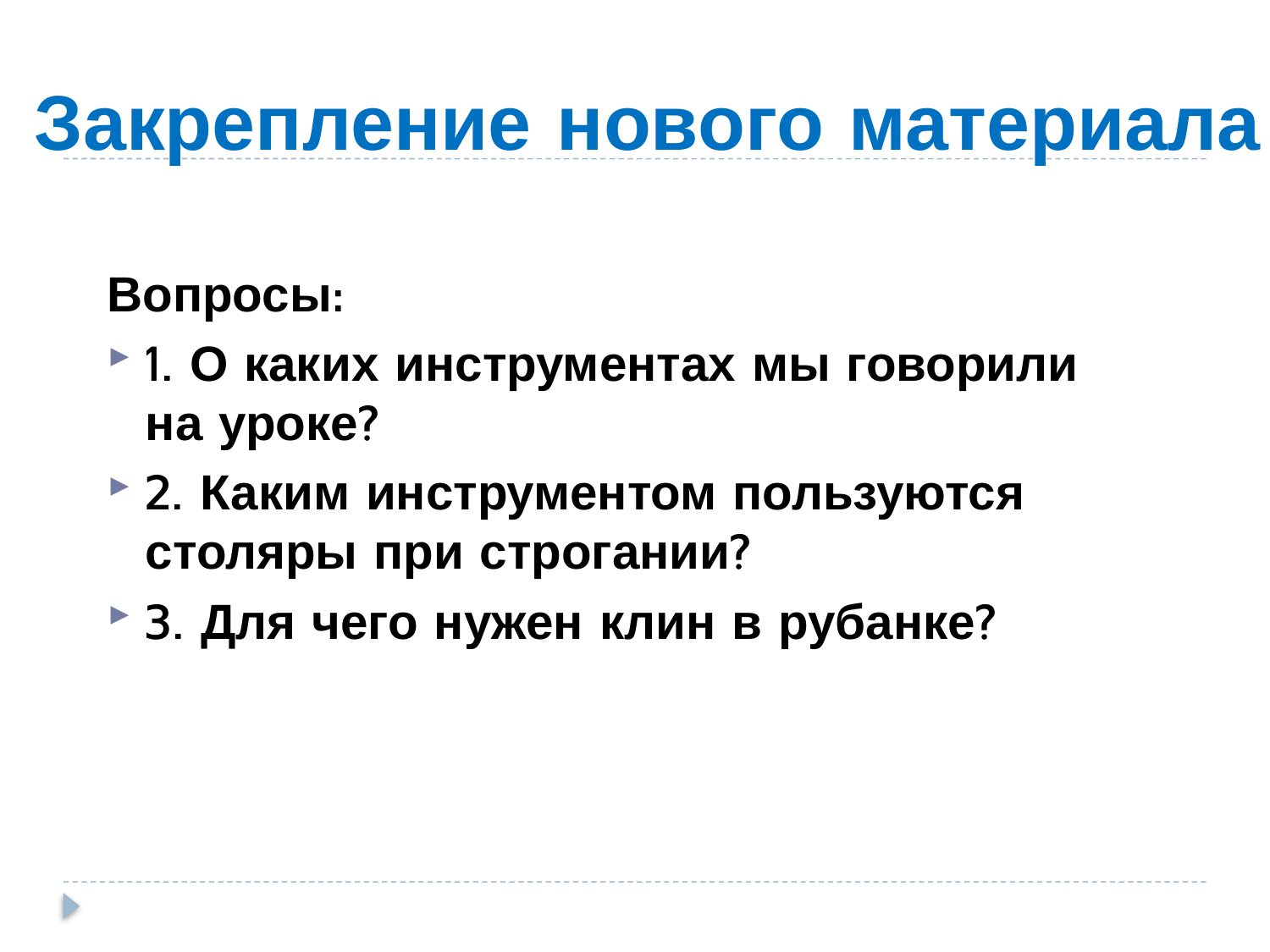

Закрепление нового материала
Вопросы:
1. О каких инструментах мы говорили на уроке?
2. Каким инструментом пользуются столяры при строгании?
3. Для чего нужен клин в рубанке?